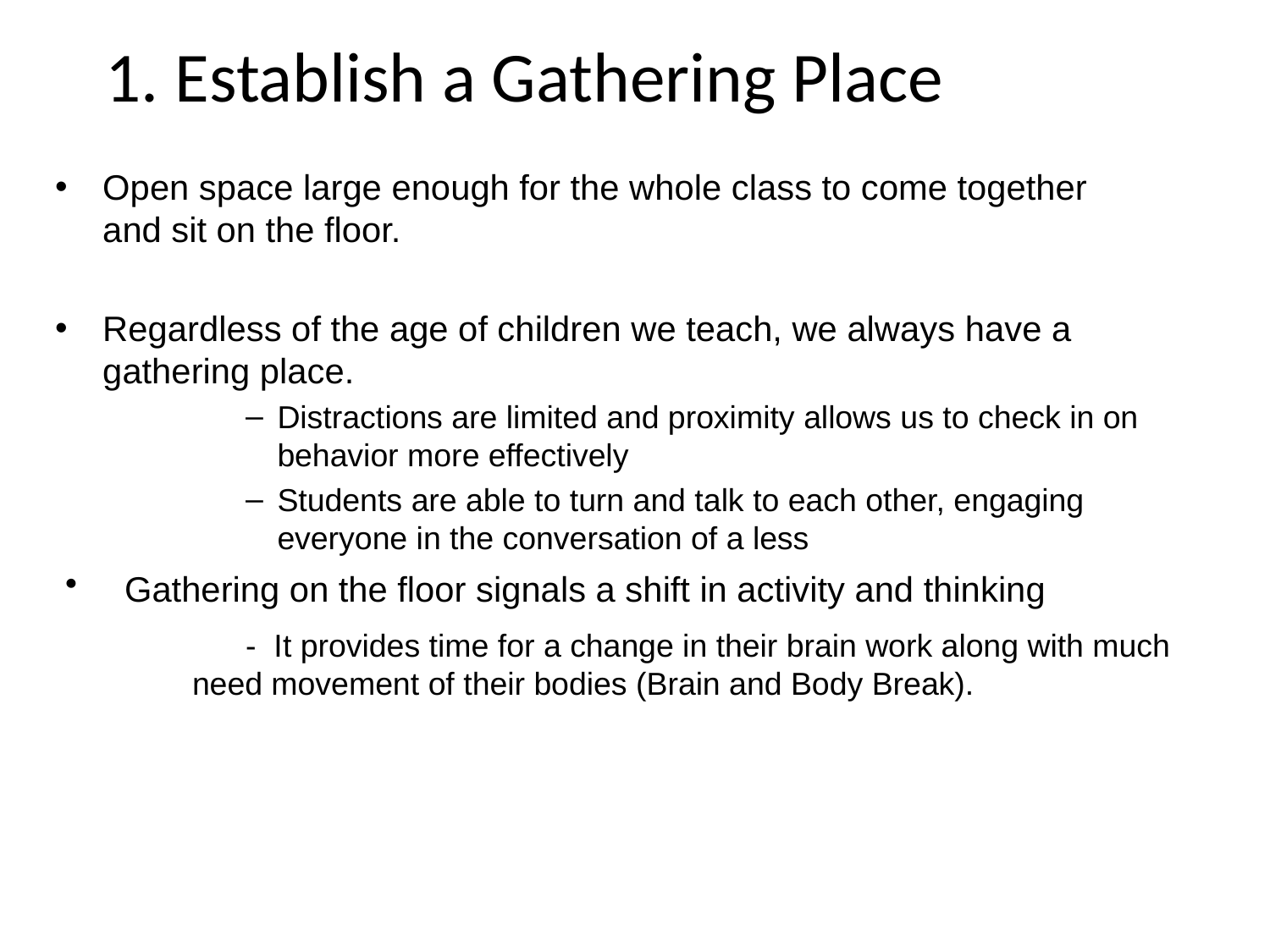

# 1. Establish a Gathering Place
Open space large enough for the whole class to come together and sit on the floor.

Regardless of the age of children we teach, we always have a gathering place.
Distractions are limited and proximity allows us to check in on behavior more effectively
Students are able to turn and talk to each other, engaging everyone in the conversation of a less

   Gathering on the floor signals a shift in activity and thinking
      -  It provides time for a change in their brain work along with much need movement of their bodies (Brain and Body Break).